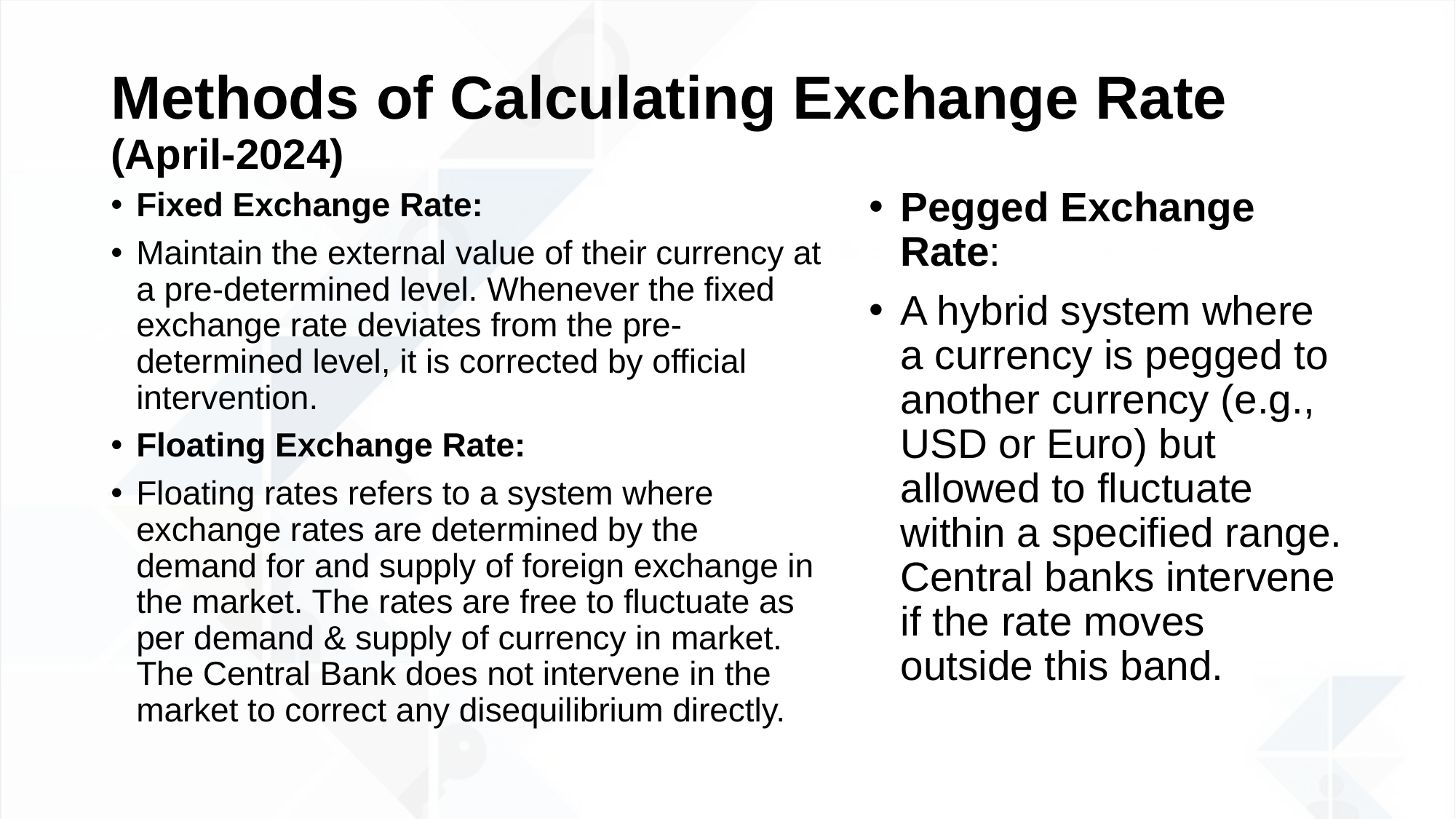

# Methods of Calculating Exchange Rate (April-2024)
Pegged Exchange Rate:
A hybrid system where a currency is pegged to another currency (e.g., USD or Euro) but allowed to fluctuate within a specified range. Central banks intervene if the rate moves outside this band.

Fixed Exchange Rate:
Maintain the external value of their currency at a pre-determined level. Whenever the fixed exchange rate deviates from the pre-determined level, it is corrected by official intervention.
Floating Exchange Rate:
Floating rates refers to a system where exchange rates are determined by the demand for and supply of foreign exchange in the market. The rates are free to fluctuate as per demand & supply of currency in market. The Central Bank does not intervene in the market to correct any disequilibrium directly.